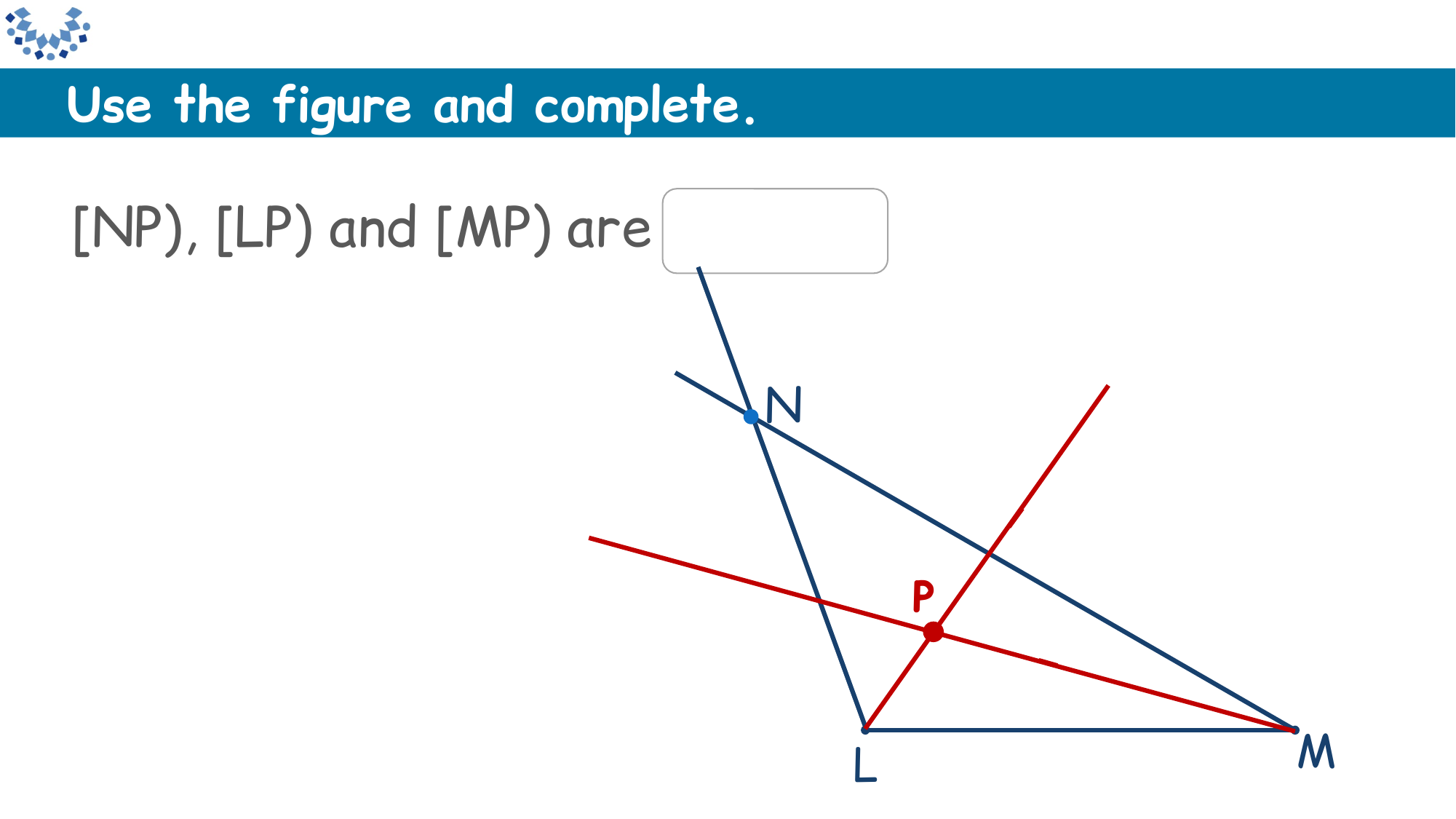

Use the figure and complete.
[NP), [LP) and [MP) are

N

L
M
P